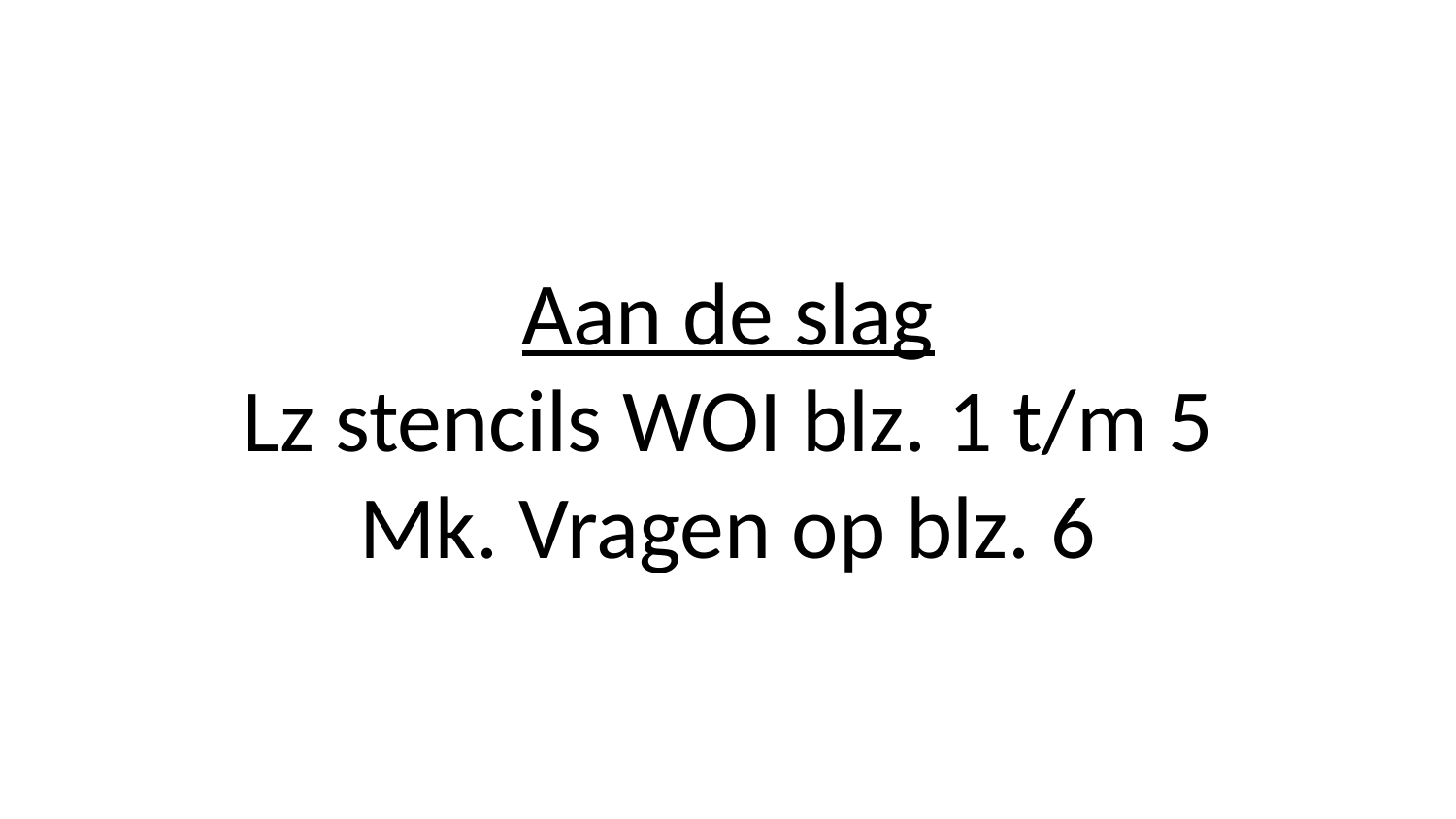

# Aan de slag Lz stencils WOI blz. 1 t/m 5 Mk. Vragen op blz. 6